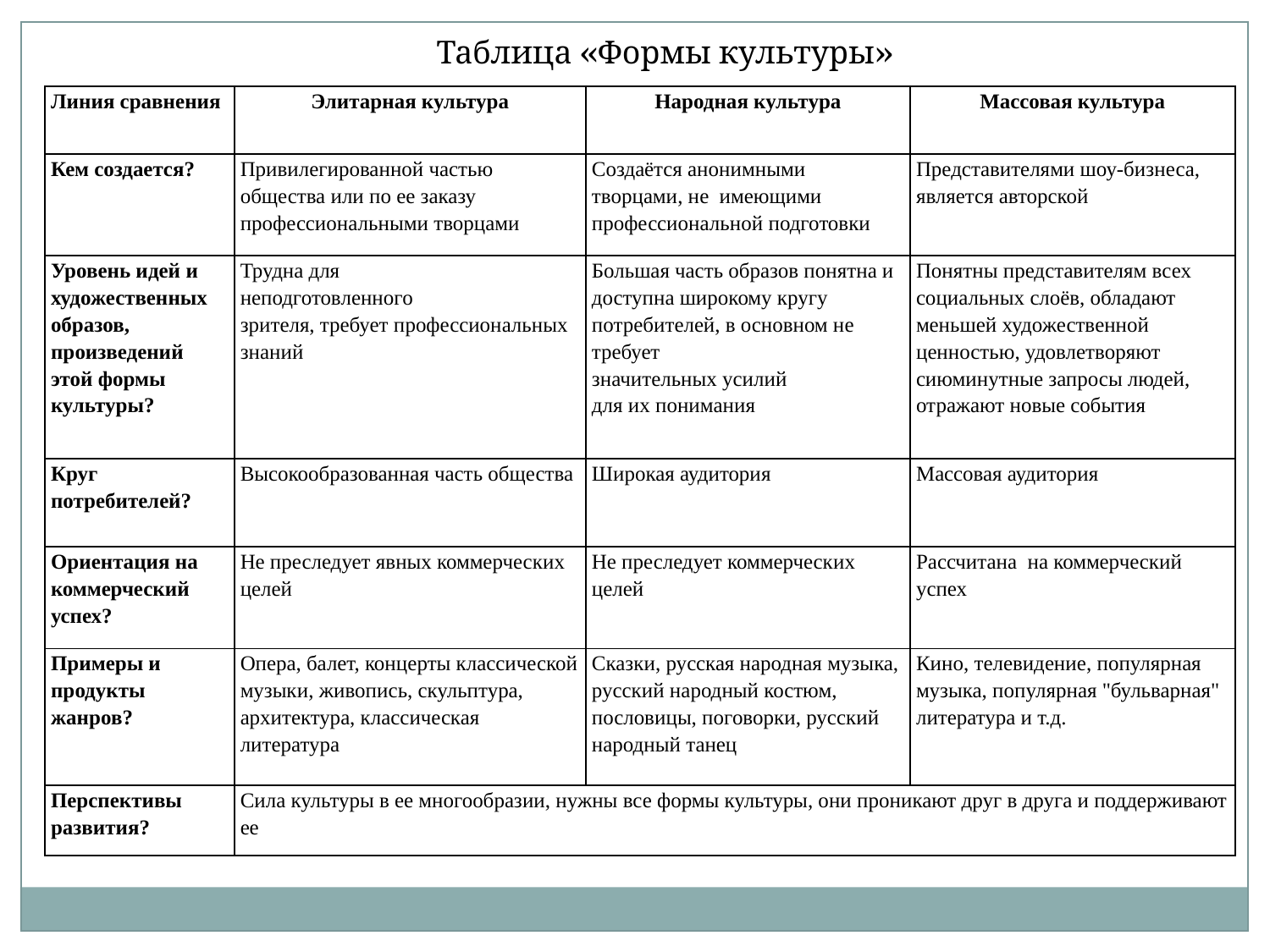

Таблица «Формы культуры»
| Линия сравнения | Элитарная культура | Народная культура | Массовая культура |
| --- | --- | --- | --- |
| Кем создается? | Привилегированной частью общества или по ее заказу профессиональными творцами | Создаётся анонимными творцами, не имеющими профессиональной подготовки | Представителями шоу-бизнеса, является авторской |
| Уровень идей и художественных образов, произведений этой формы культуры? | Трудна для неподготовленного зрителя, требует профессиональных знаний | Большая часть образов понятна и доступна широкому кругу потребителей, в основном не требует значительных усилий для их понимания | Понятны представителям всех социальных слоёв, обладают меньшей художественной ценностью, удовлетворяют сиюминутные запросы людей, отражают новые события |
| Круг потребителей? | Высокообразованная часть общества | Широкая аудитория | Массовая аудитория |
| Ориентация на коммерческий успех? | Не преследует явных коммерческих целей | Не преследует коммерческих целей | Рассчитана на коммерческий успех |
| Примеры и продукты жанров? | Опера, балет, концерты классической музыки, живопись, скульптура, архитектура, классическая литература | Сказки, русская народная музыка, русский народный костюм, пословицы, поговорки, русский народный танец | Кино, телевидение, популярная музыка, популярная "бульварная" литература и т.д. |
| Перспективы развития? | Сила культуры в ее многообразии, нужны все формы культуры, они проникают друг в друга и поддерживают ее |  |  |